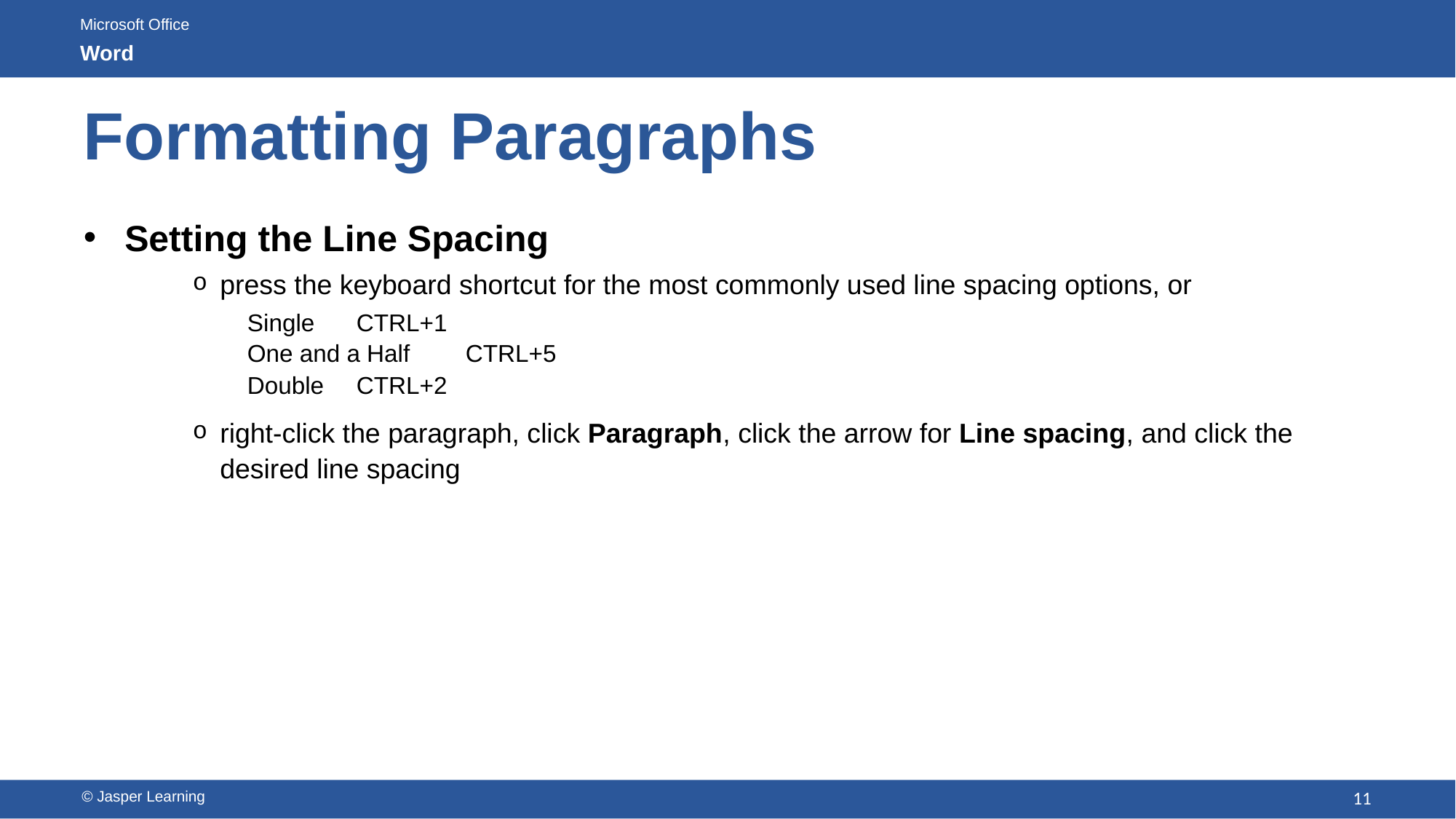

# Formatting Paragraphs
Setting the Line Spacing
press the keyboard shortcut for the most commonly used line spacing options, or
Single	CTRL+1
One and a Half	CTRL+5
Double	CTRL+2
right-click the paragraph, click Paragraph, click the arrow for Line spacing, and click the desired line spacing

11
© Jasper Learning